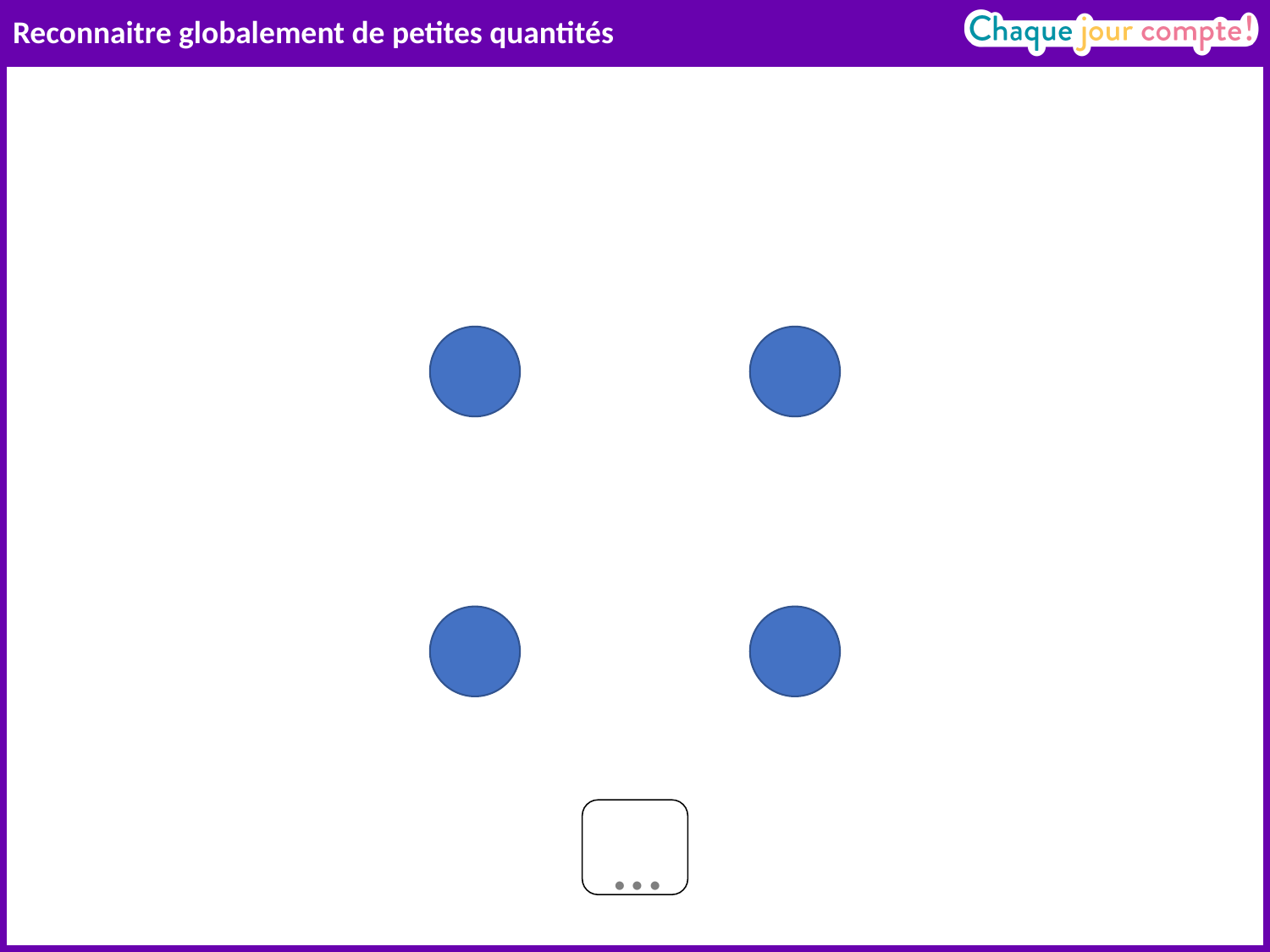

# Reconnaitre globalement de petites quantités

…